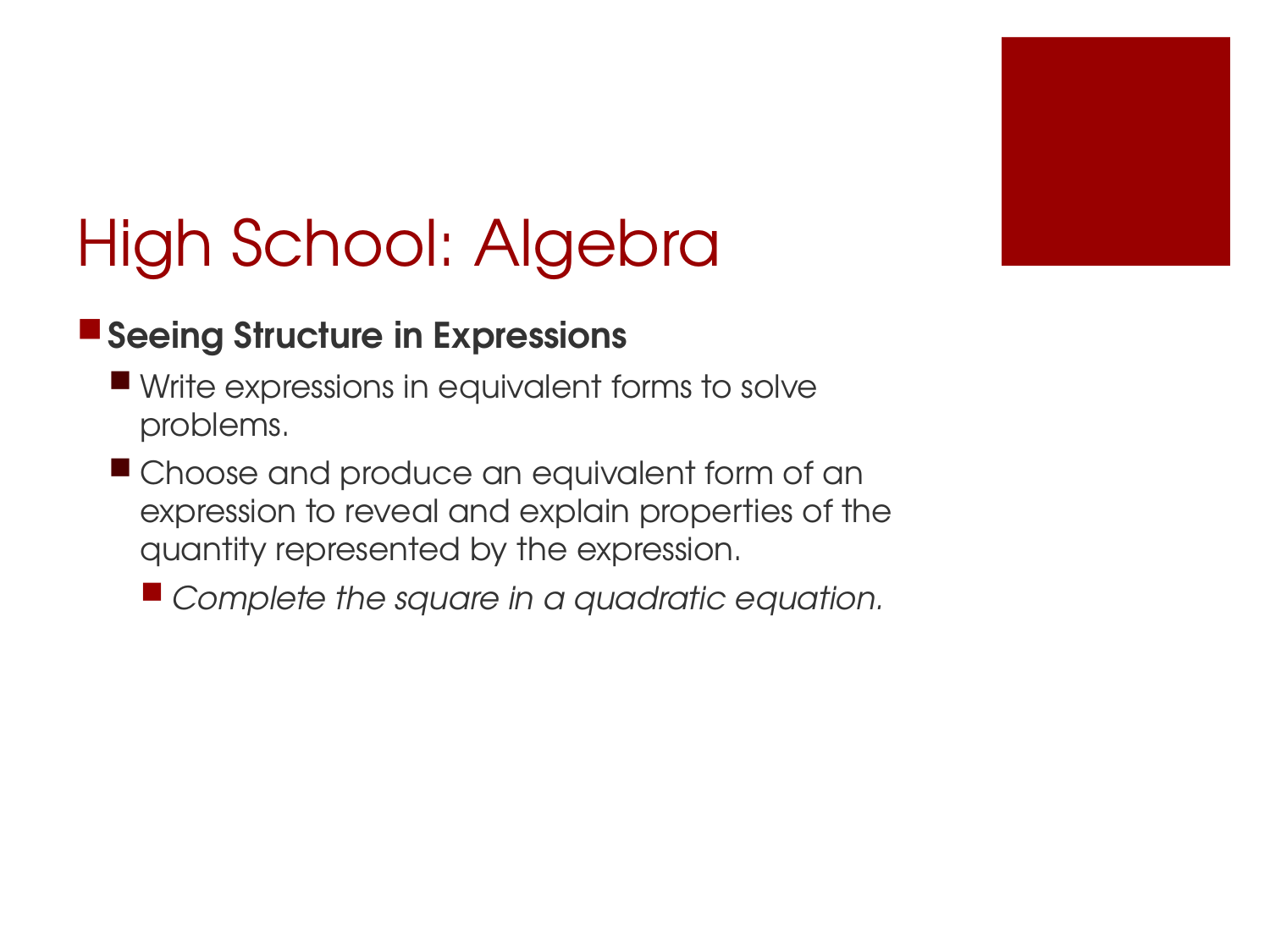

# High School: Algebra
Seeing Structure in Expressions
Write expressions in equivalent forms to solve problems.
Choose and produce an equivalent form of an expression to reveal and explain properties of the quantity represented by the expression.
Complete the square in a quadratic equation.